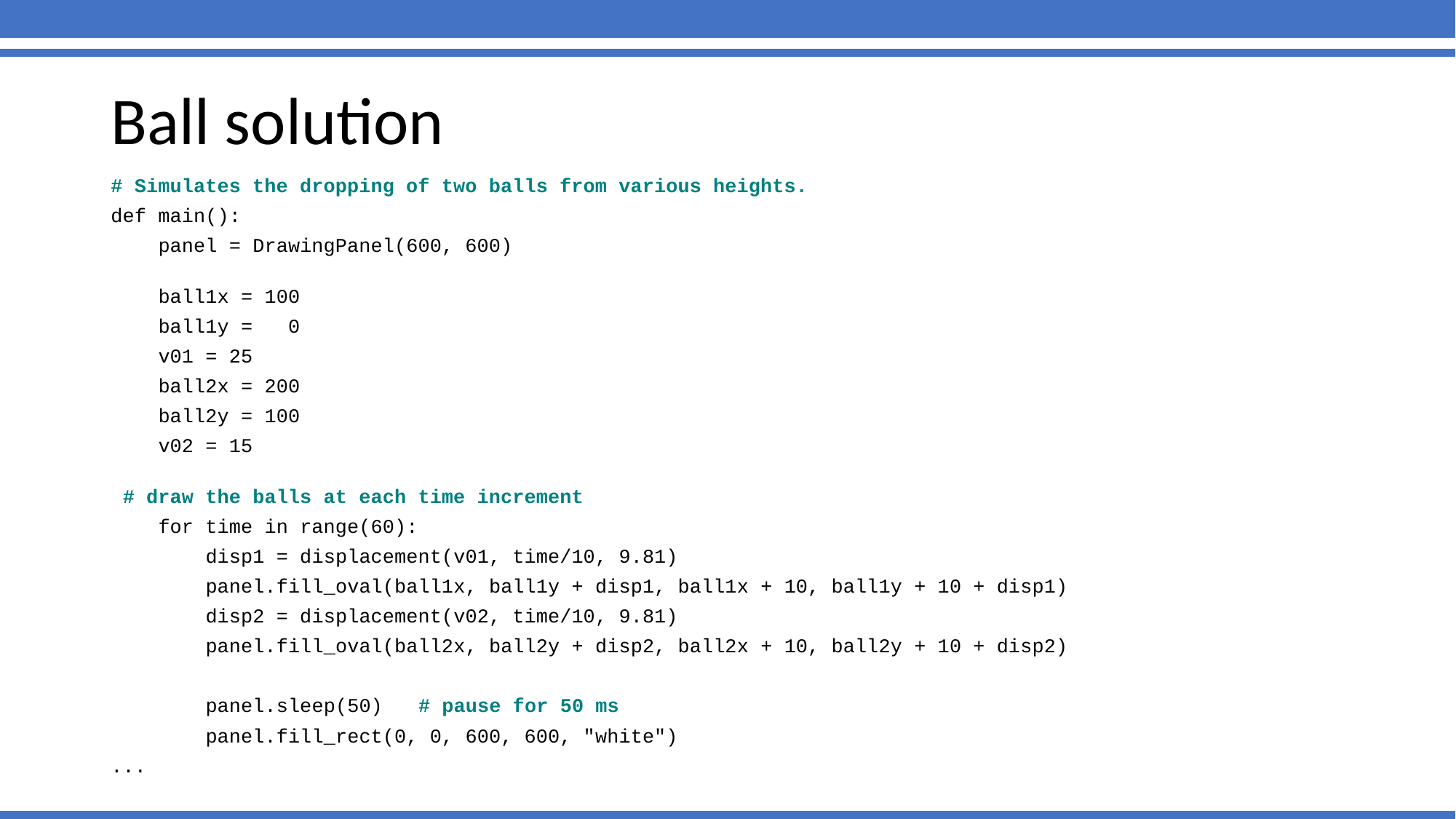

# Ball solution
# Simulates the dropping of two balls from various heights.
def main():
    panel = DrawingPanel(600, 600)

    ball1x = 100
    ball1y =   0
    v01 = 25
    ball2x = 200
    ball2y = 100
    v02 = 15

 # draw the balls at each time increment
    for time in range(60):
        disp1 = displacement(v01, time/10, 9.81)
        panel.fill_oval(ball1x, ball1y + disp1, ball1x + 10, ball1y + 10 + disp1)
        disp2 = displacement(v02, time/10, 9.81)
        panel.fill_oval(ball2x, ball2y + disp2, ball2x + 10, ball2y + 10 + disp2)

        panel.sleep(50)   # pause for 50 ms
        panel.fill_rect(0, 0, 600, 600, "white")
...